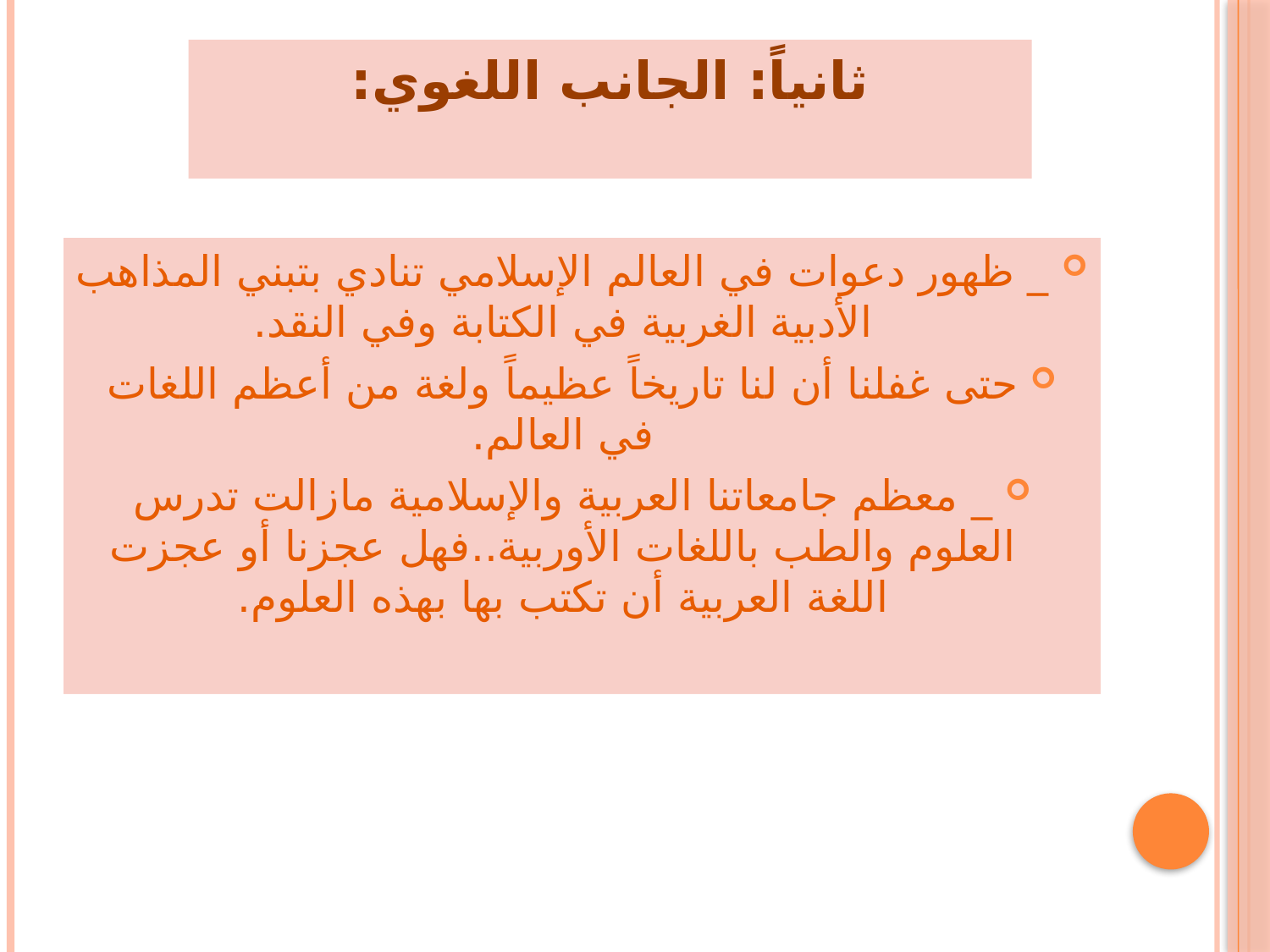

# ثانياً: الجانب اللغوي:
_ ظهور دعوات في العالم الإسلامي تنادي بتبني المذاهب الأدبية الغربية في الكتابة وفي النقد.
حتى غفلنا أن لنا تاريخاً عظيماً ولغة من أعظم اللغات في العالم.
_ معظم جامعاتنا العربية والإسلامية مازالت تدرس العلوم والطب باللغات الأوربية..فهل عجزنا أو عجزت اللغة العربية أن تكتب بها بهذه العلوم.